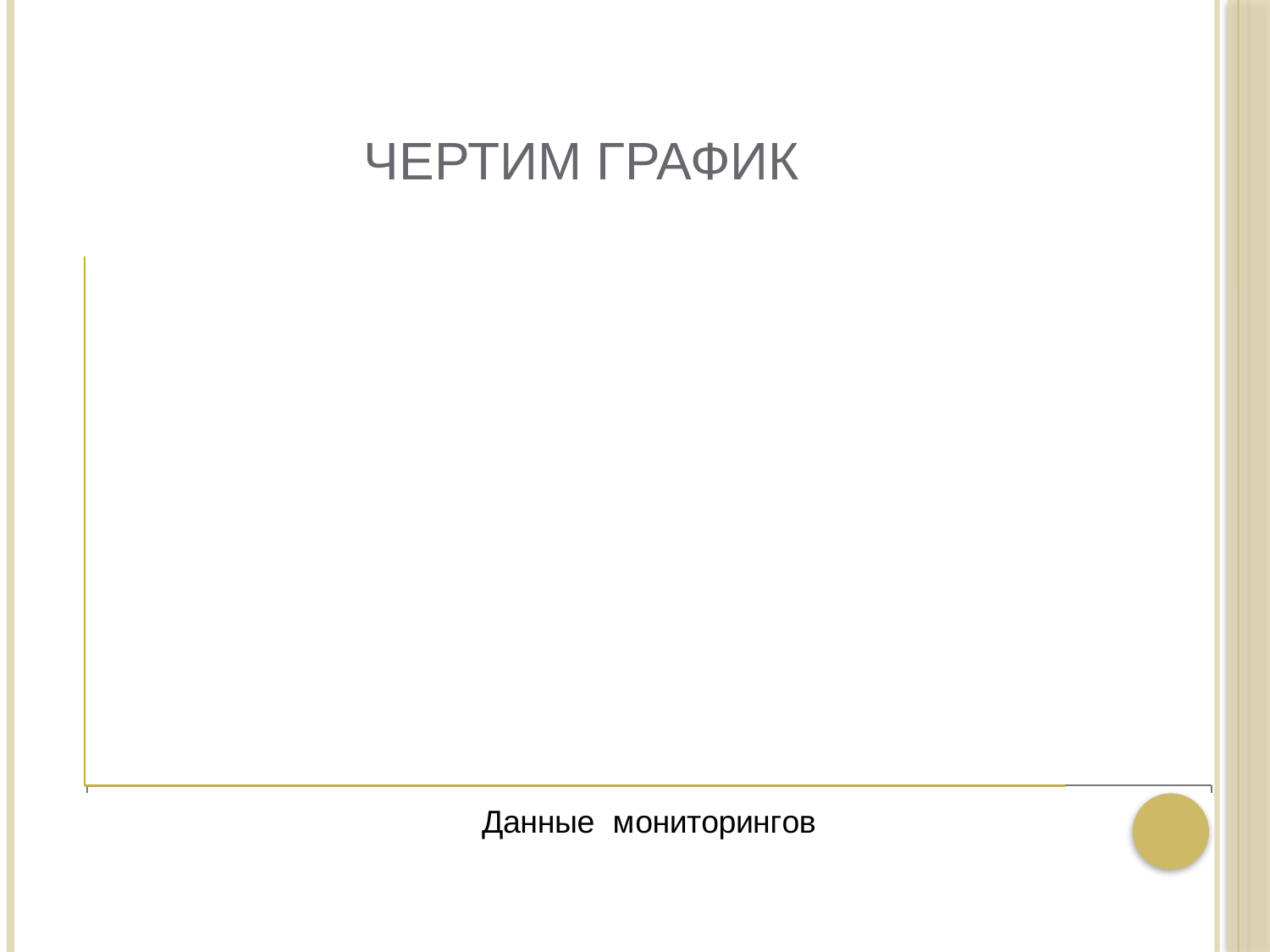

# Чертим график

### Chart

| Category |  |  |  |
|---|---|---|---|
| Данные  мониторингов | 4.3 | 2.4 | 2.0 |